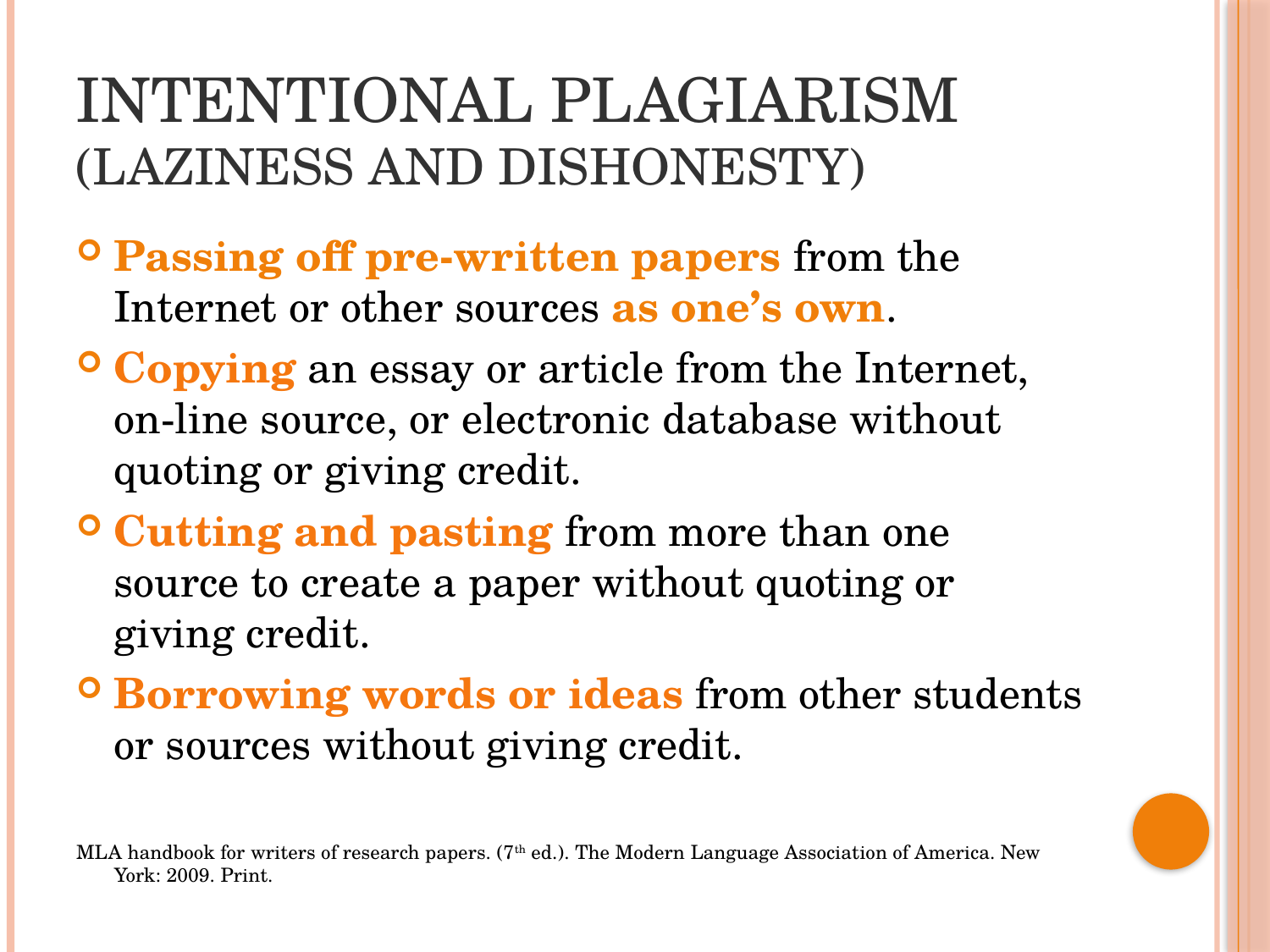

# Intentional Plagiarism (laziness and dishonesty)
Passing off pre-written papers from the Internet or other sources as one’s own.
Copying an essay or article from the Internet, on-line source, or electronic database without quoting or giving credit.
Cutting and pasting from more than one source to create a paper without quoting or giving credit.
Borrowing words or ideas from other students or sources without giving credit.

MLA handbook for writers of research papers. (7th ed.). The Modern Language Association of America. New York: 2009. Print.